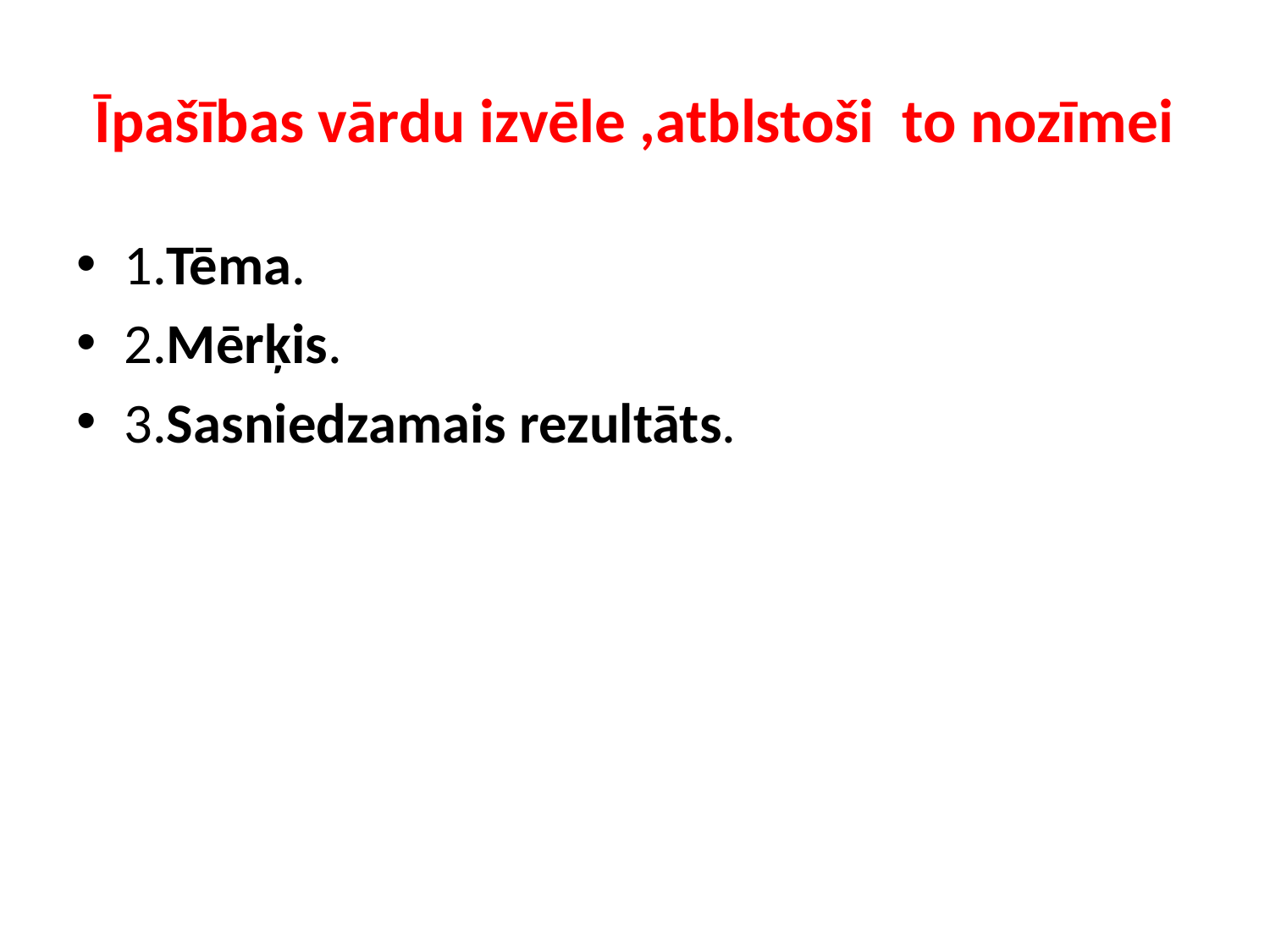

# Īpašības vārdu izvēle ,atblstoši  to nozīmei
1.Tēma.
2.Mērķis.
3.Sasniedzamais rezultāts.